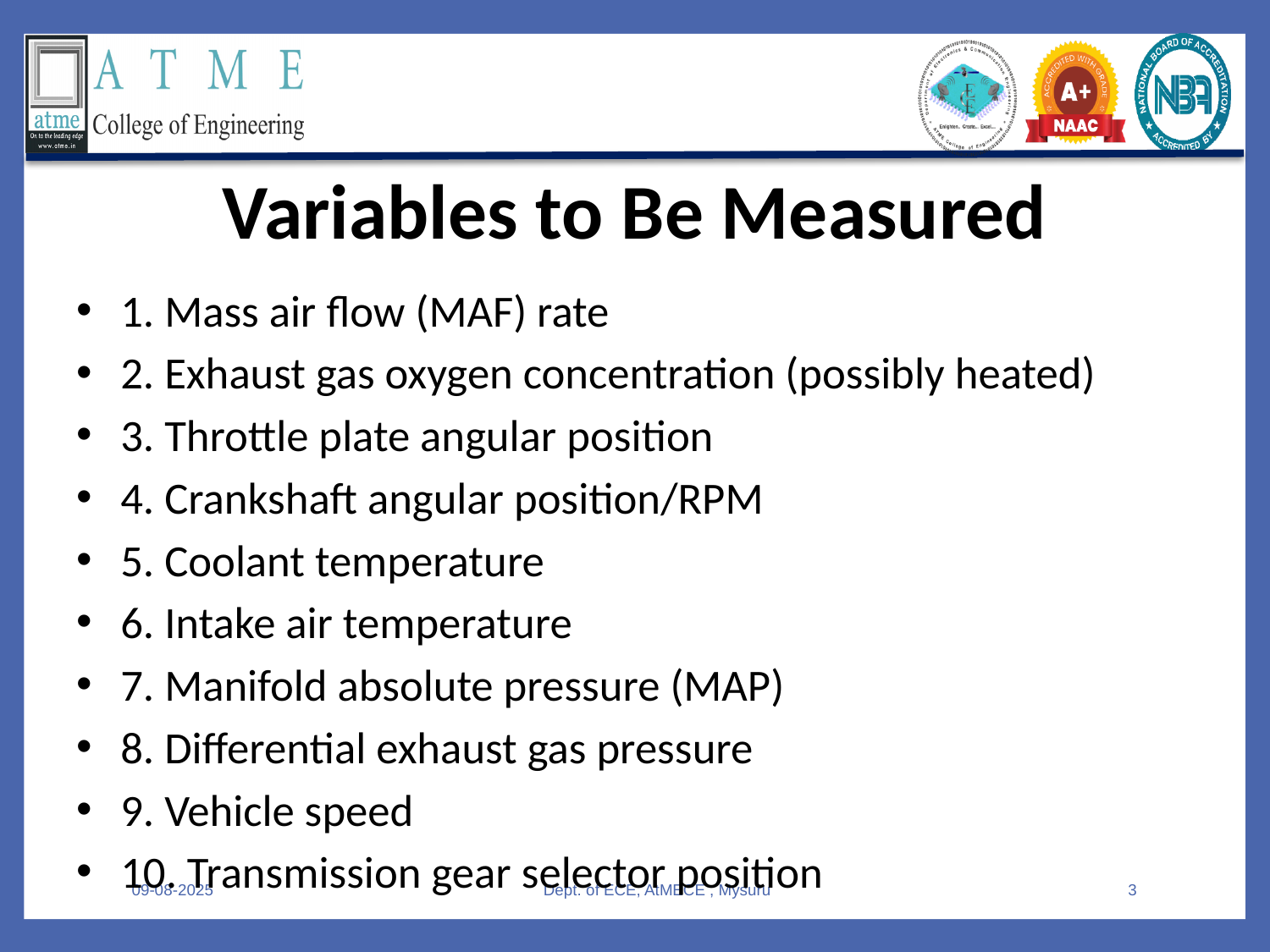

Variables to Be Measured
1. Mass air flow (MAF) rate
2. Exhaust gas oxygen concentration (possibly heated)
3. Throttle plate angular position
4. Crankshaft angular position/RPM
5. Coolant temperature
6. Intake air temperature
7. Manifold absolute pressure (MAP)
8. Differential exhaust gas pressure
9. Vehicle speed
10. Transmission gear selector position
09-08-2025
Dept. of ECE, AtMECE , Mysuru
3